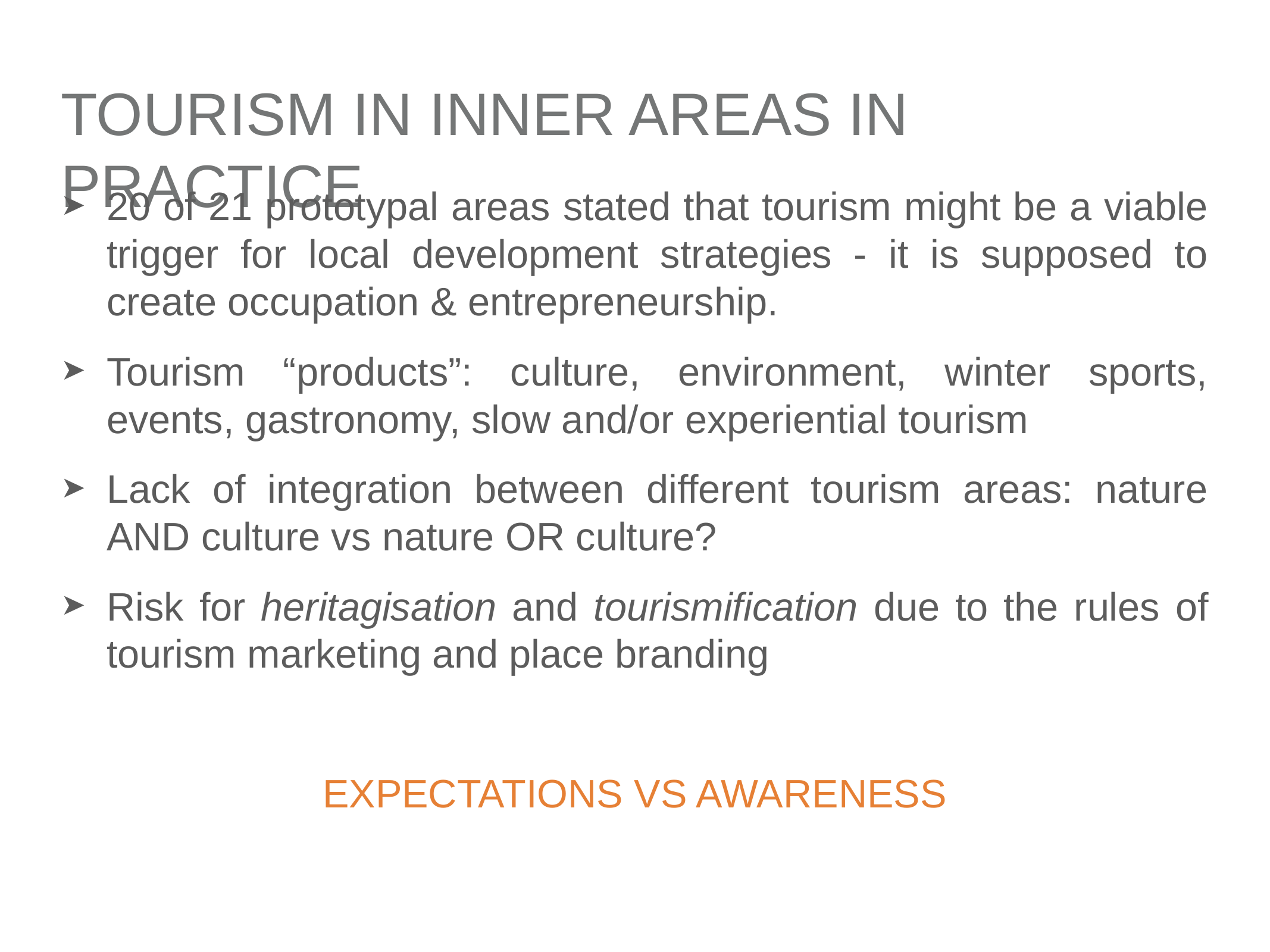

# tourism in inner areas in practice

20 of 21 prototypal areas stated that tourism might be a viable trigger for local development strategies - it is supposed to create occupation & entrepreneurship.
Tourism “products”: culture, environment, winter sports, events, gastronomy, slow and/or experiential tourism
Lack of integration between different tourism areas: nature AND culture vs nature OR culture?
Risk for heritagisation and tourismification due to the rules of tourism marketing and place branding

EXPECTATIONS VS AWARENESS